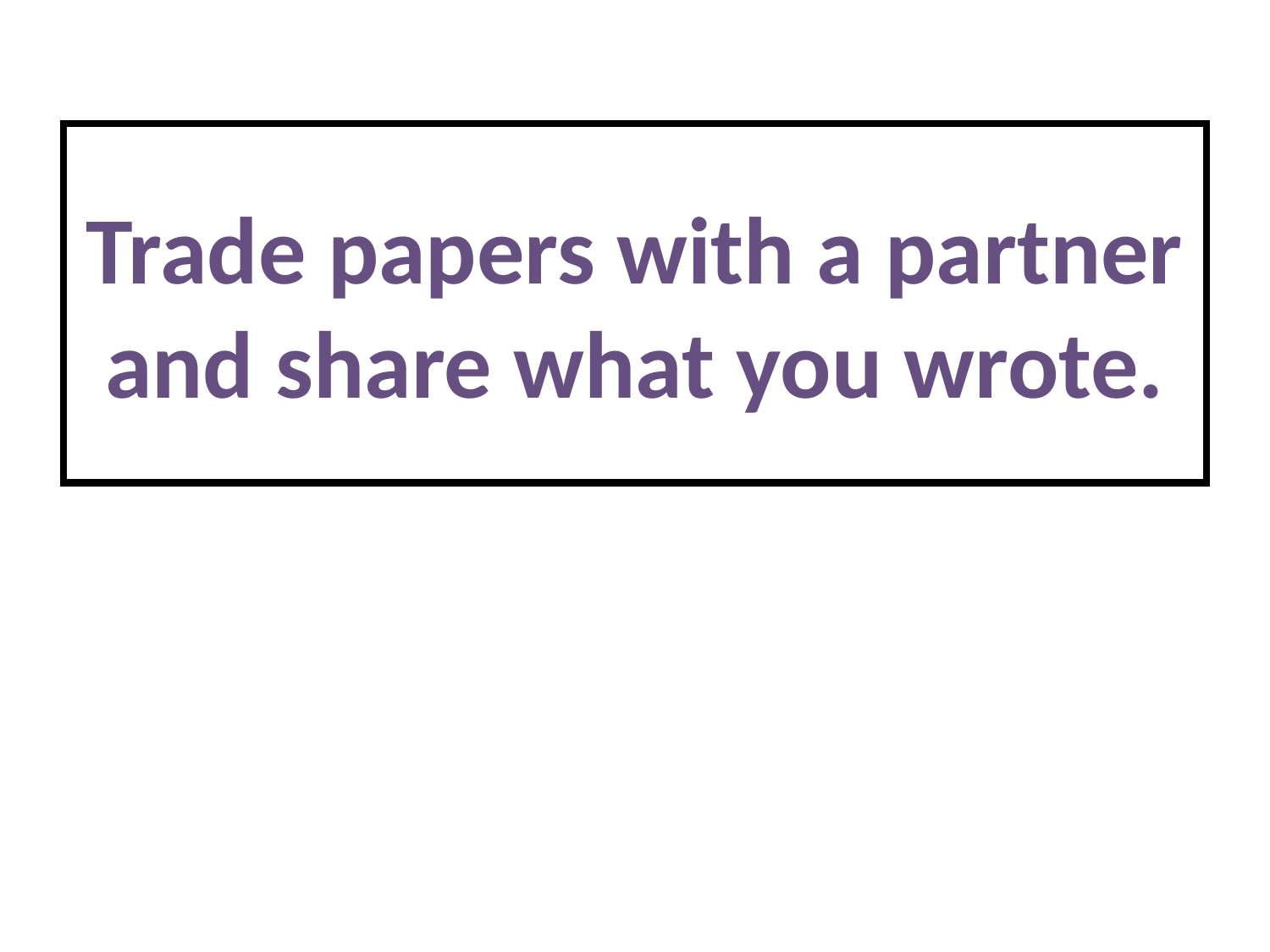

Trade papers with a partner and share what you wrote.